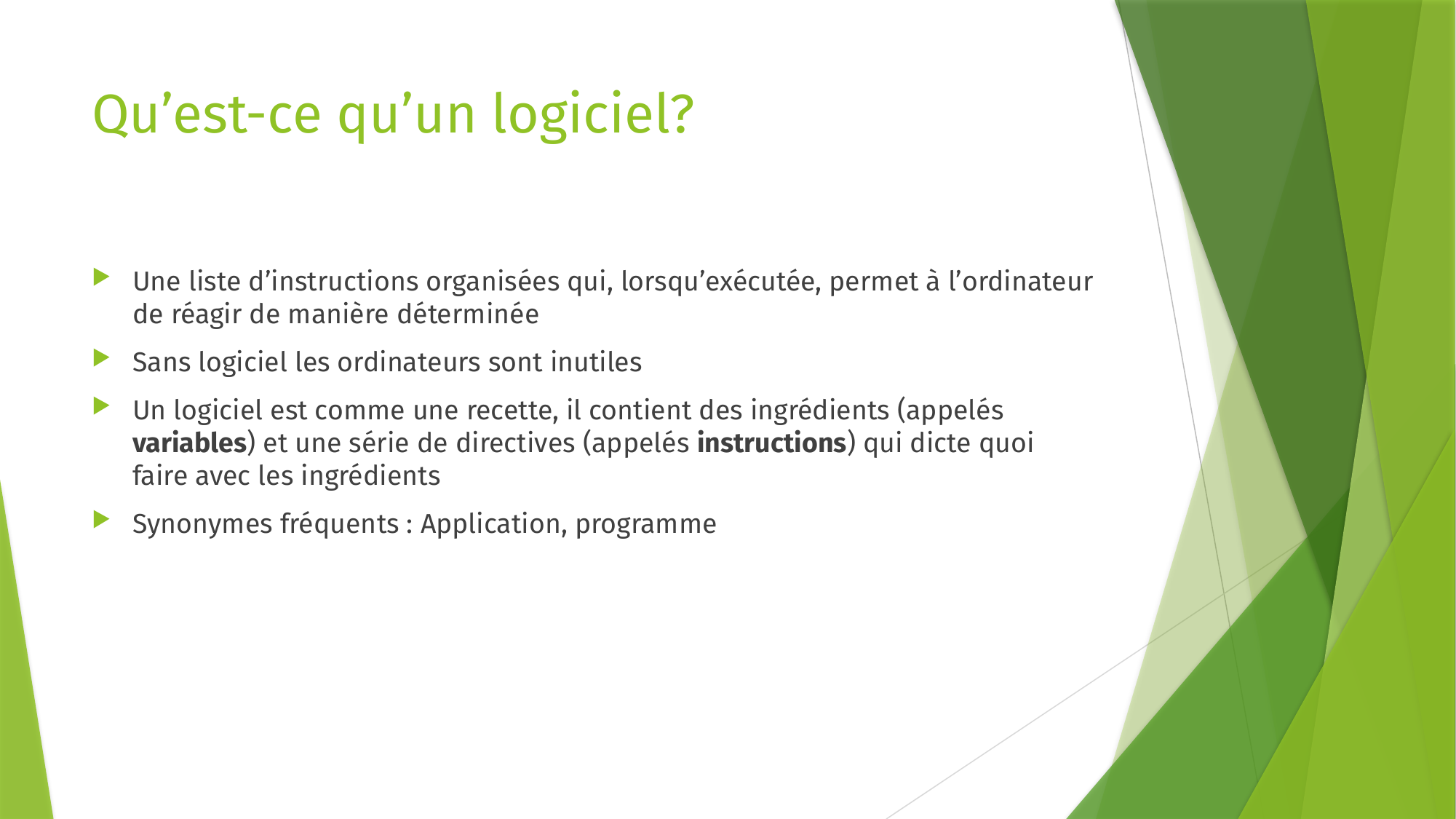

# Qu’est-ce qu’un logiciel?
Une liste d’instructions organisées qui, lorsqu’exécutée, permet à l’ordinateur de réagir de manière déterminée
Sans logiciel les ordinateurs sont inutiles
Un logiciel est comme une recette, il contient des ingrédients (appelés variables) et une série de directives (appelés instructions) qui dicte quoi faire avec les ingrédients
Synonymes fréquents : Application, programme